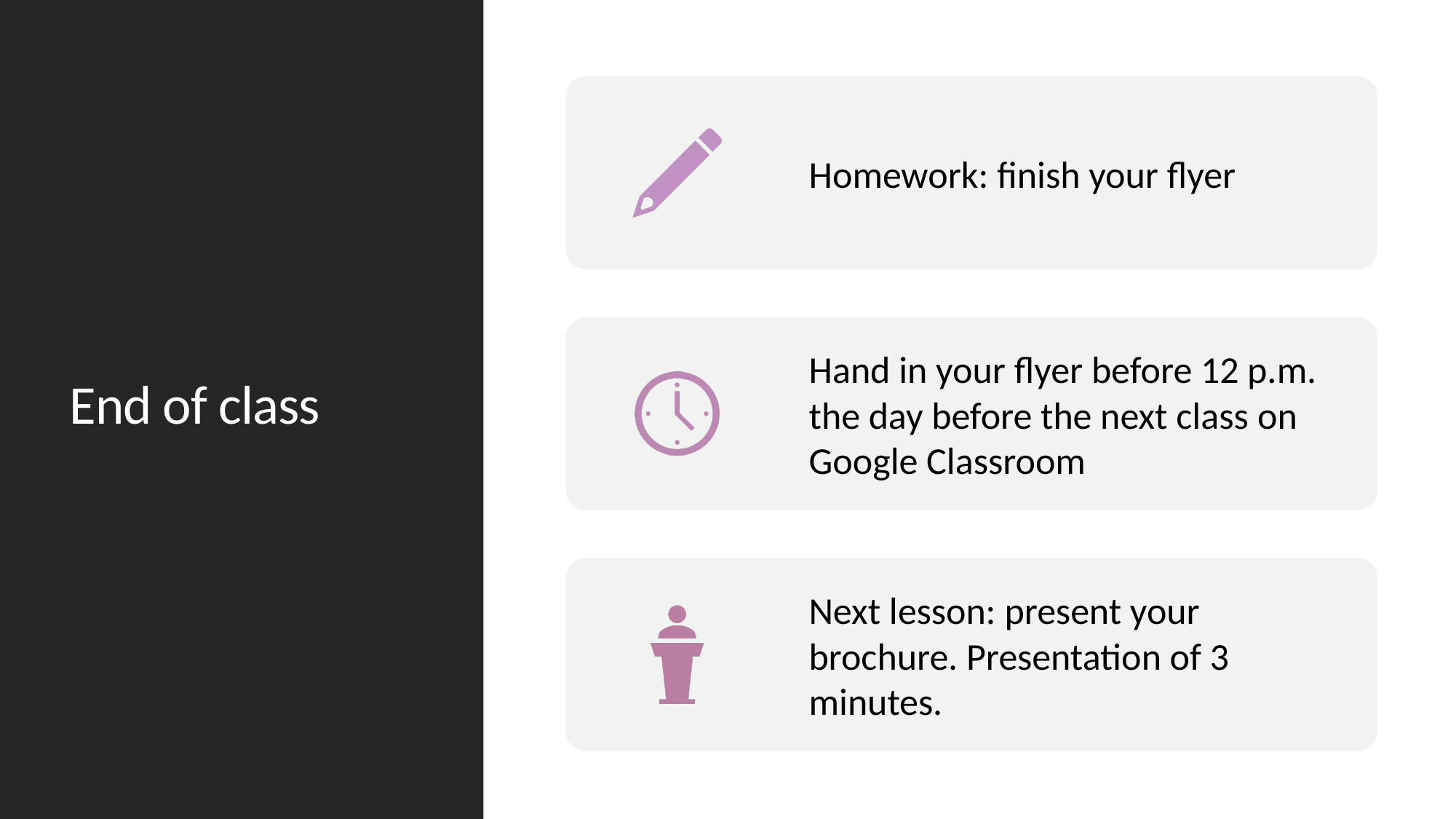

# End of class
Homework: finish your flyer
Hand in your flyer before 12 p.m. the day before the next class on Google Classroom
Next lesson: present your brochure. Presentation of 3 minutes.